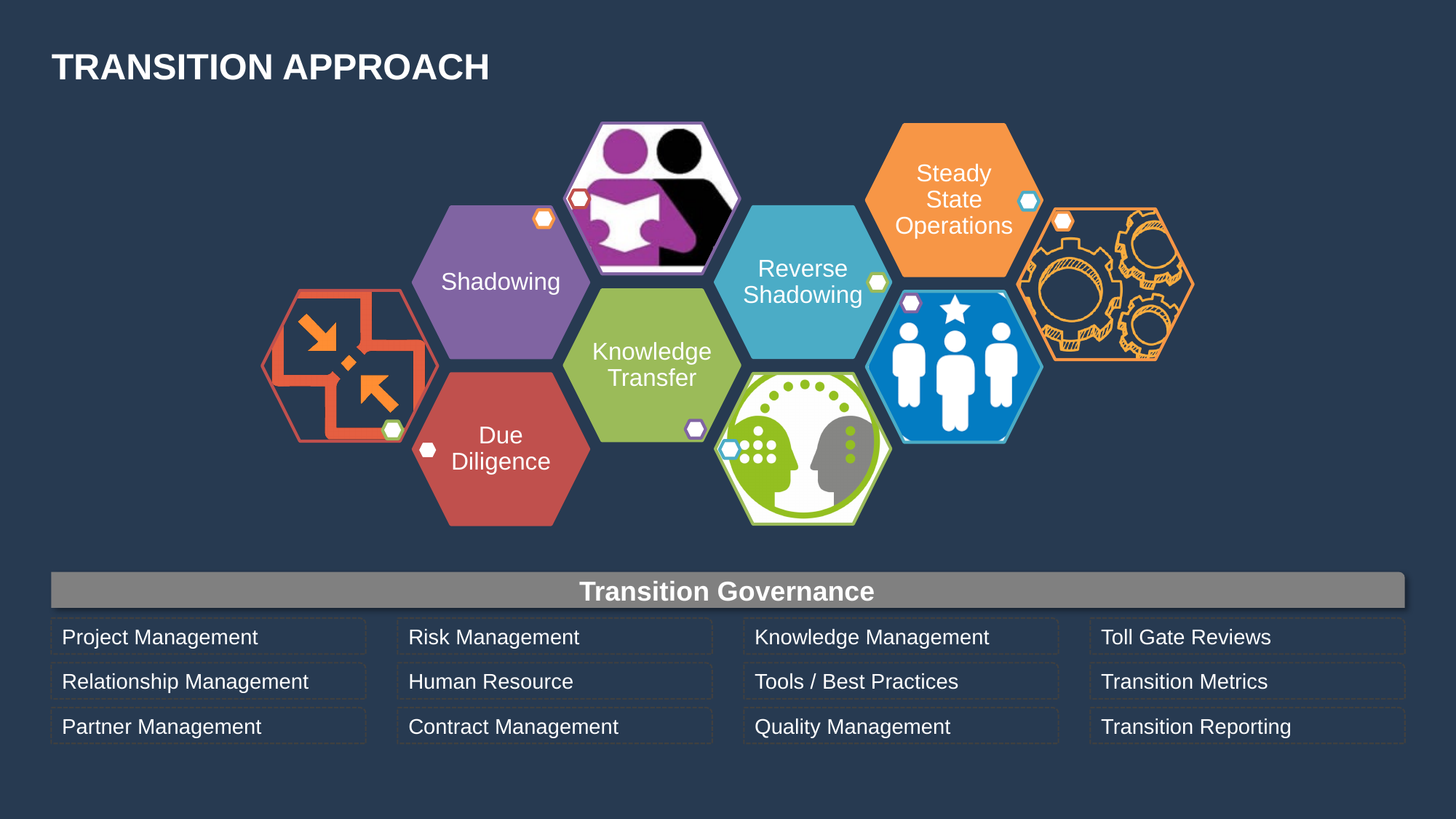

# TRANSITION APPROACH
Due Diligence
Knowledge Transfer
Shadowing
Reverse Shadowing
Steady State Operations
Transition Governance
Project Management
Risk Management
Knowledge Management
Toll Gate Reviews
Relationship Management
Human Resource
Tools / Best Practices
Transition Metrics
Partner Management
Contract Management
Quality Management
Transition Reporting